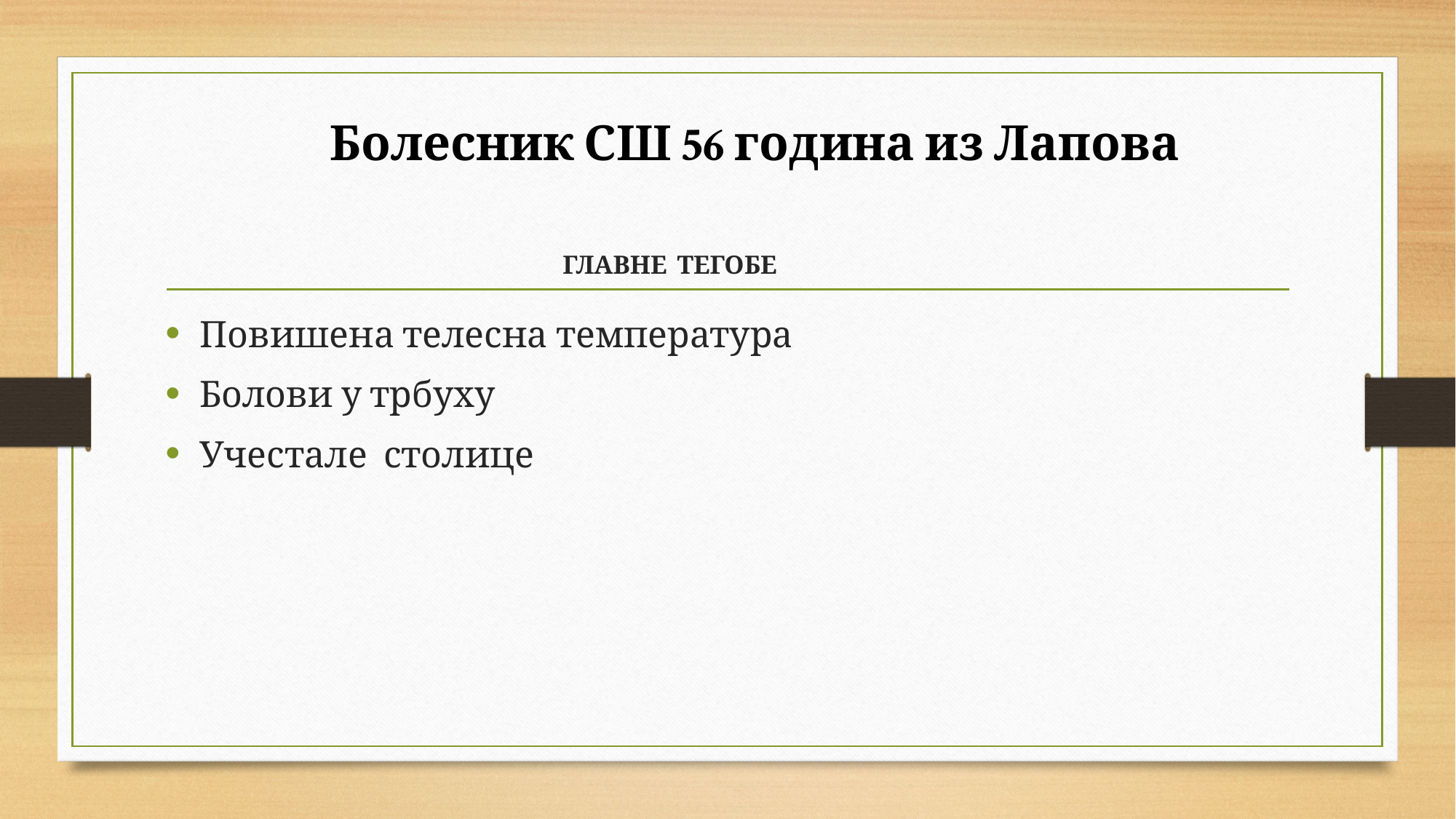

Болесник СШ 56 година из Лапова
# ГЛАВНЕ  ТЕГОБЕ
Повишена телесна температура
Болови у трбуху
Учестале  столице